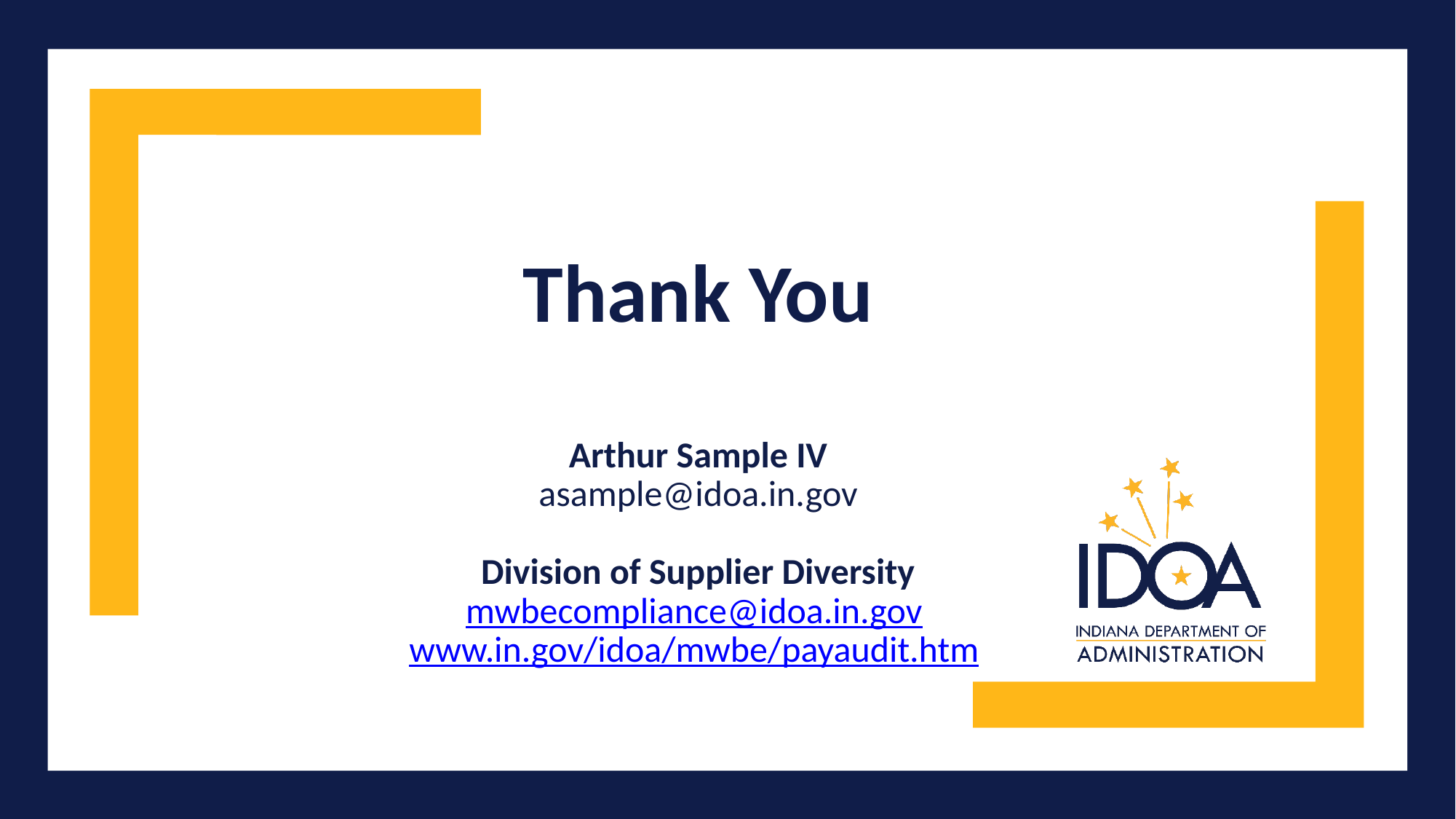

# Thank You Arthur Sample IV asample@idoa.in.gov Division of Supplier Diversity mwbecompliance@idoa.in.gov www.in.gov/idoa/mwbe/payaudit.htm